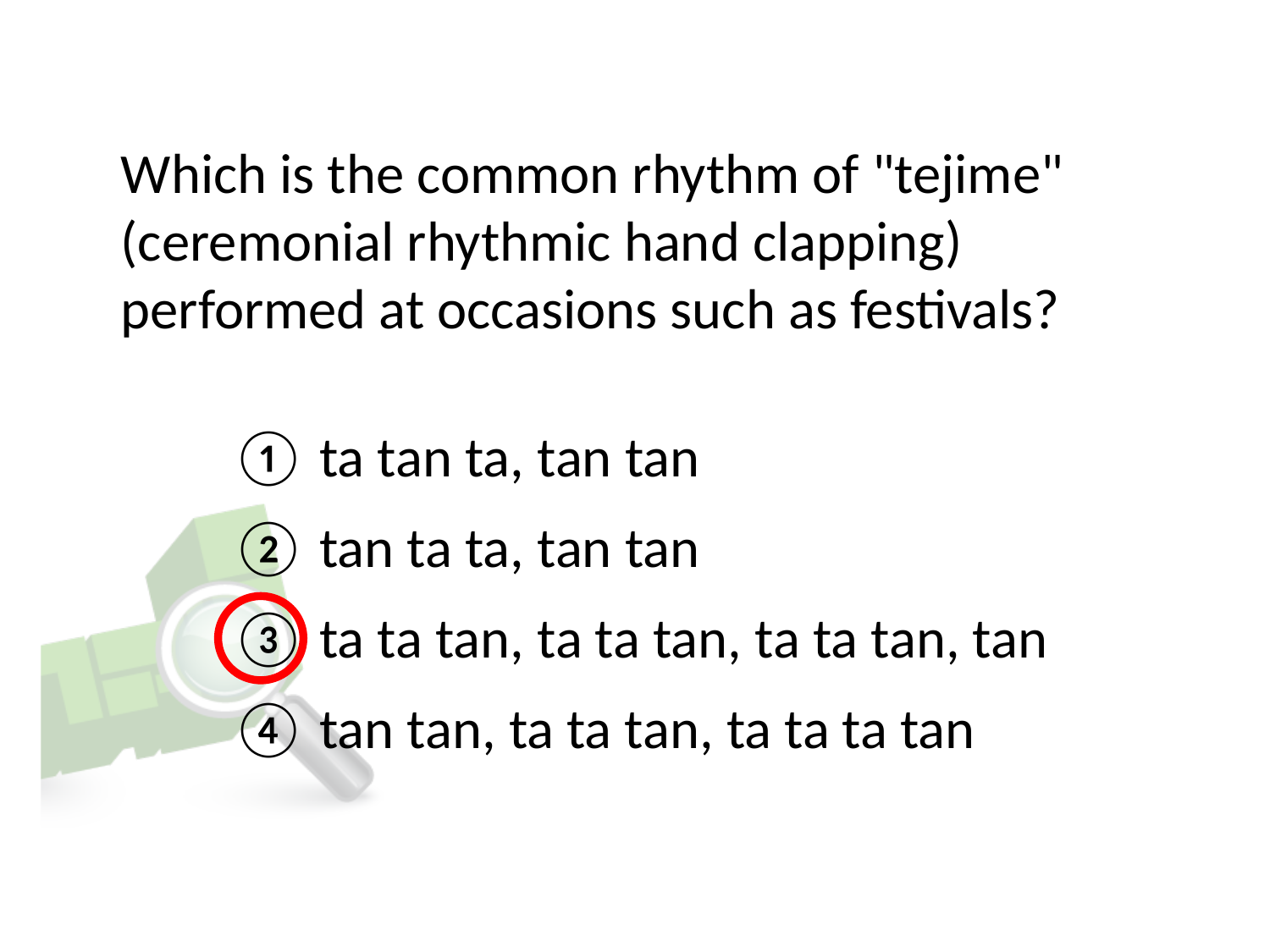

# Which is the common rhythm of "tejime" (ceremonial rhythmic hand clapping) performed at occasions such as festivals?
① ta tan ta, tan tan
② tan ta ta, tan tan
③ ta ta tan, ta ta tan, ta ta tan, tan
④ tan tan, ta ta tan, ta ta ta tan